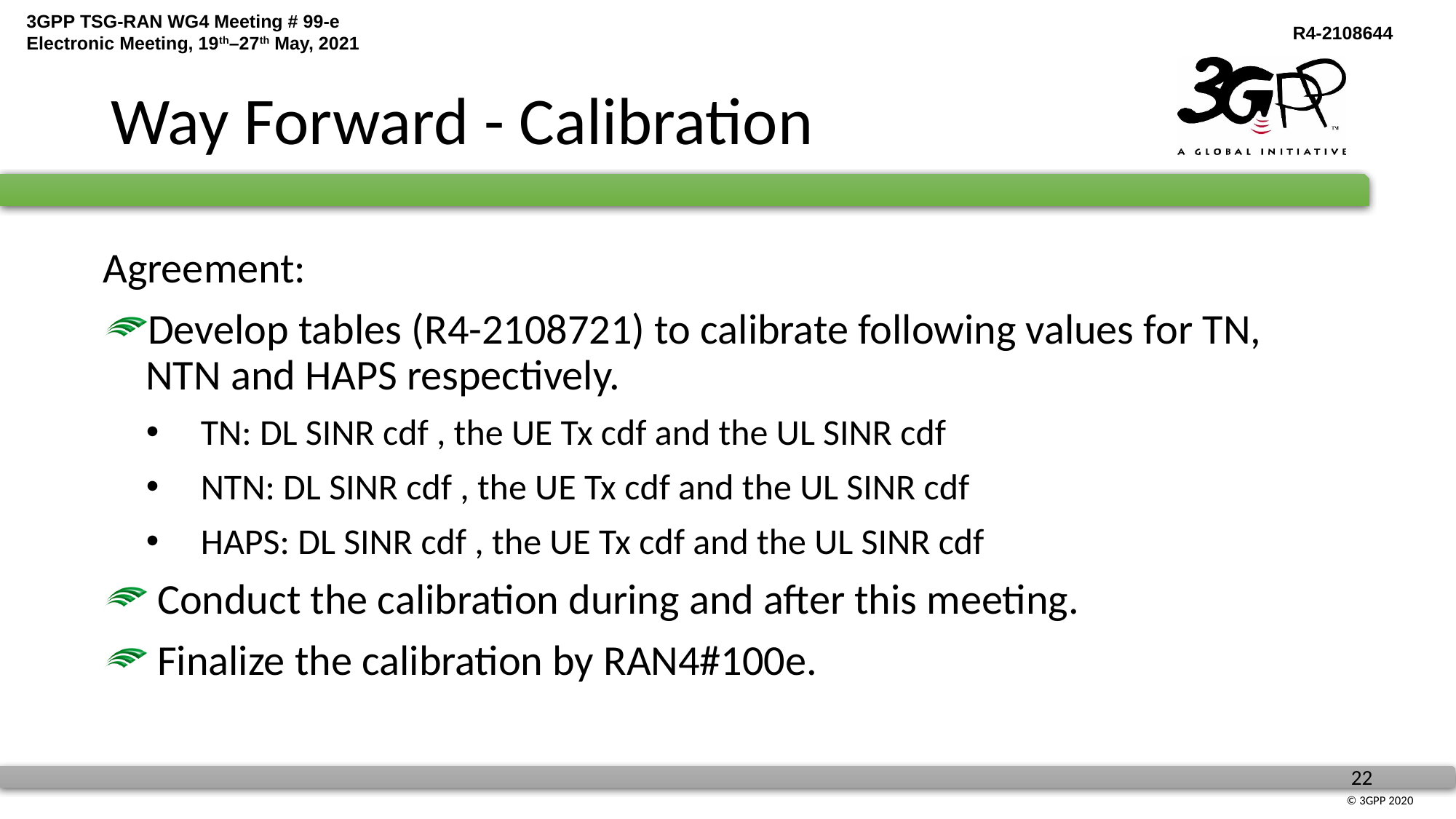

# Way Forward - Calibration
Agreement:
Develop tables (R4-2108721) to calibrate following values for TN, NTN and HAPS respectively.
TN: DL SINR cdf , the UE Tx cdf and the UL SINR cdf
NTN: DL SINR cdf , the UE Tx cdf and the UL SINR cdf
HAPS: DL SINR cdf , the UE Tx cdf and the UL SINR cdf
 Conduct the calibration during and after this meeting.
 Finalize the calibration by RAN4#100e.